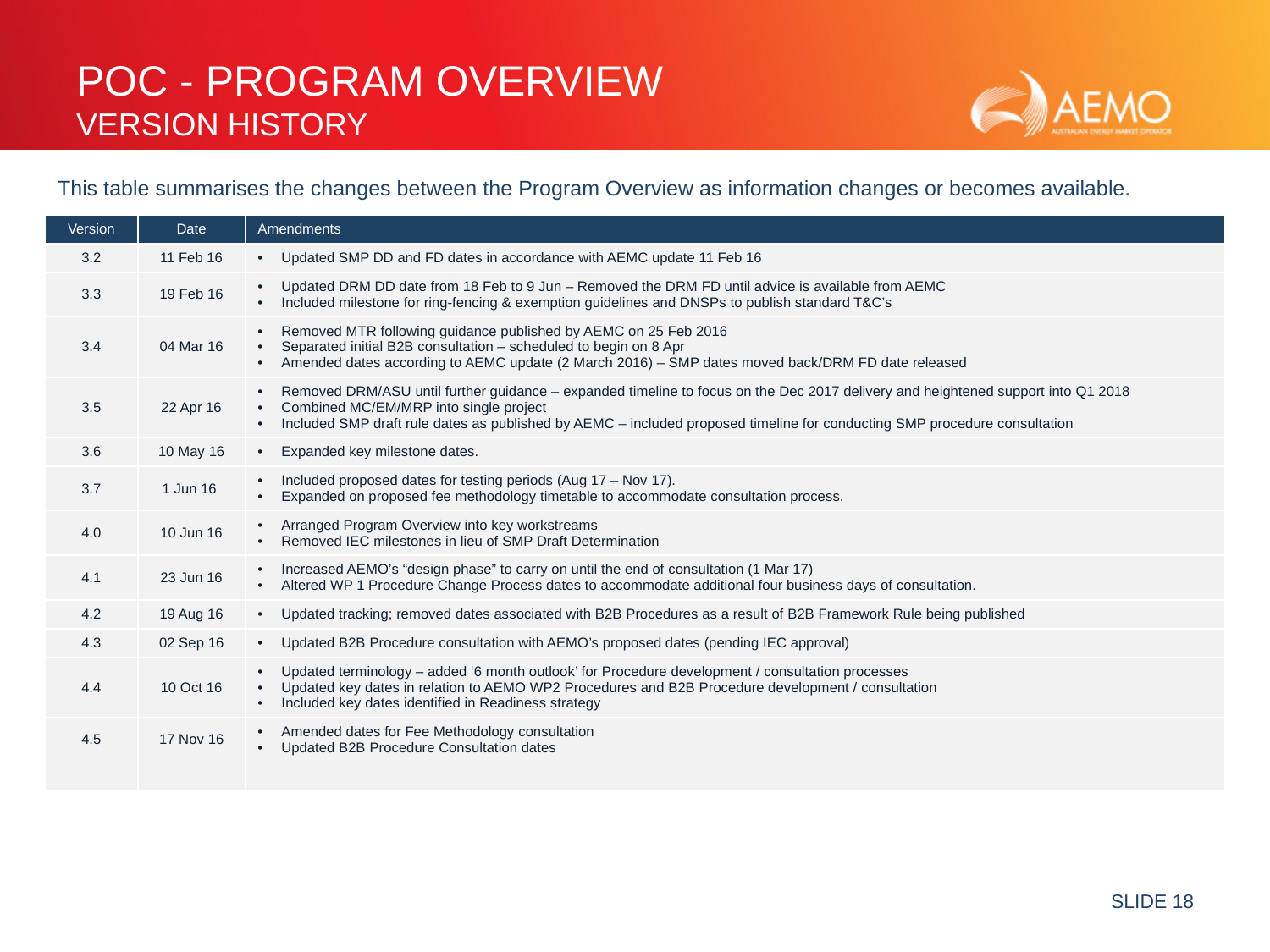

# PoC - Program Overview Version history
This table summarises the changes between the Program Overview as information changes or becomes available.

| Version | Date | Amendments |
| --- | --- | --- |
| 3.2 | 11 Feb 16 | Updated SMP DD and FD dates in accordance with AEMC update 11 Feb 16 |
| 3.3 | 19 Feb 16 | Updated DRM DD date from 18 Feb to 9 Jun – Removed the DRM FD until advice is available from AEMC Included milestone for ring-fencing & exemption guidelines and DNSPs to publish standard T&C’s |
| 3.4 | 04 Mar 16 | Removed MTR following guidance published by AEMC on 25 Feb 2016 Separated initial B2B consultation – scheduled to begin on 8 Apr Amended dates according to AEMC update (2 March 2016) – SMP dates moved back/DRM FD date released |
| 3.5 | 22 Apr 16 | Removed DRM/ASU until further guidance – expanded timeline to focus on the Dec 2017 delivery and heightened support into Q1 2018 Combined MC/EM/MRP into single project Included SMP draft rule dates as published by AEMC – included proposed timeline for conducting SMP procedure consultation |
| 3.6 | 10 May 16 | Expanded key milestone dates. |
| 3.7 | 1 Jun 16 | Included proposed dates for testing periods (Aug 17 – Nov 17). Expanded on proposed fee methodology timetable to accommodate consultation process. |
| 4.0 | 10 Jun 16 | Arranged Program Overview into key workstreams Removed IEC milestones in lieu of SMP Draft Determination |
| 4.1 | 23 Jun 16 | Increased AEMO’s “design phase” to carry on until the end of consultation (1 Mar 17) Altered WP 1 Procedure Change Process dates to accommodate additional four business days of consultation. |
| 4.2 | 19 Aug 16 | Updated tracking; removed dates associated with B2B Procedures as a result of B2B Framework Rule being published |
| 4.3 | 02 Sep 16 | Updated B2B Procedure consultation with AEMO’s proposed dates (pending IEC approval) |
| 4.4 | 10 Oct 16 | Updated terminology – added ‘6 month outlook’ for Procedure development / consultation processes Updated key dates in relation to AEMO WP2 Procedures and B2B Procedure development / consultation Included key dates identified in Readiness strategy |
| 4.5 | 17 Nov 16 | Amended dates for Fee Methodology consultation Updated B2B Procedure Consultation dates |
|  |  |  |